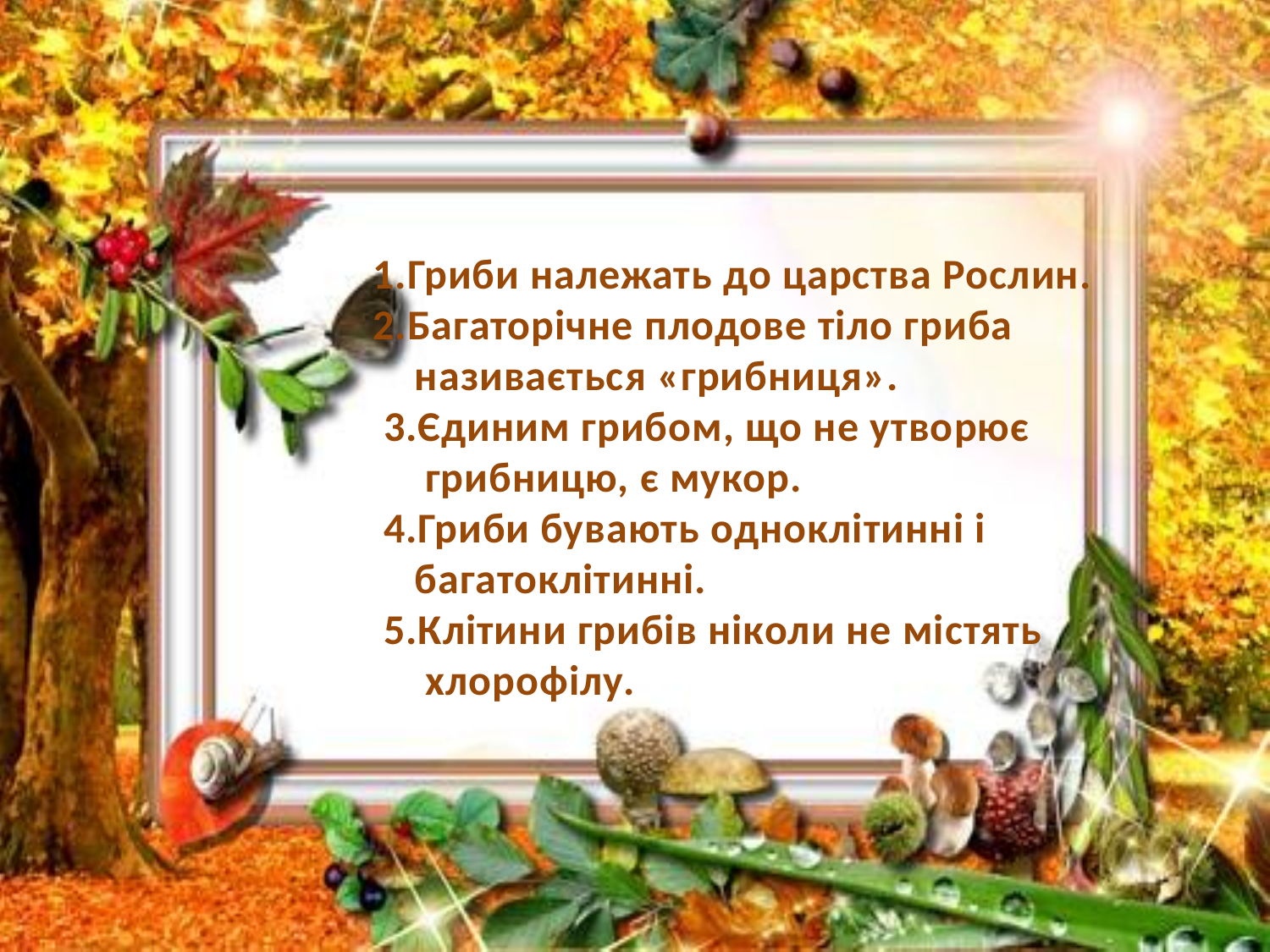

1.Гриби належать до царства Рослин.
2.Багаторічне плодове тіло гриба
    називається «грибниця».
 3.Єдиним грибом, що не утворює
     грибницю, є мукор.
 4.Гриби бувають одноклітинні і
    багатоклітинні.
 5.Клітини грибів ніколи не містять
     хлорофілу.